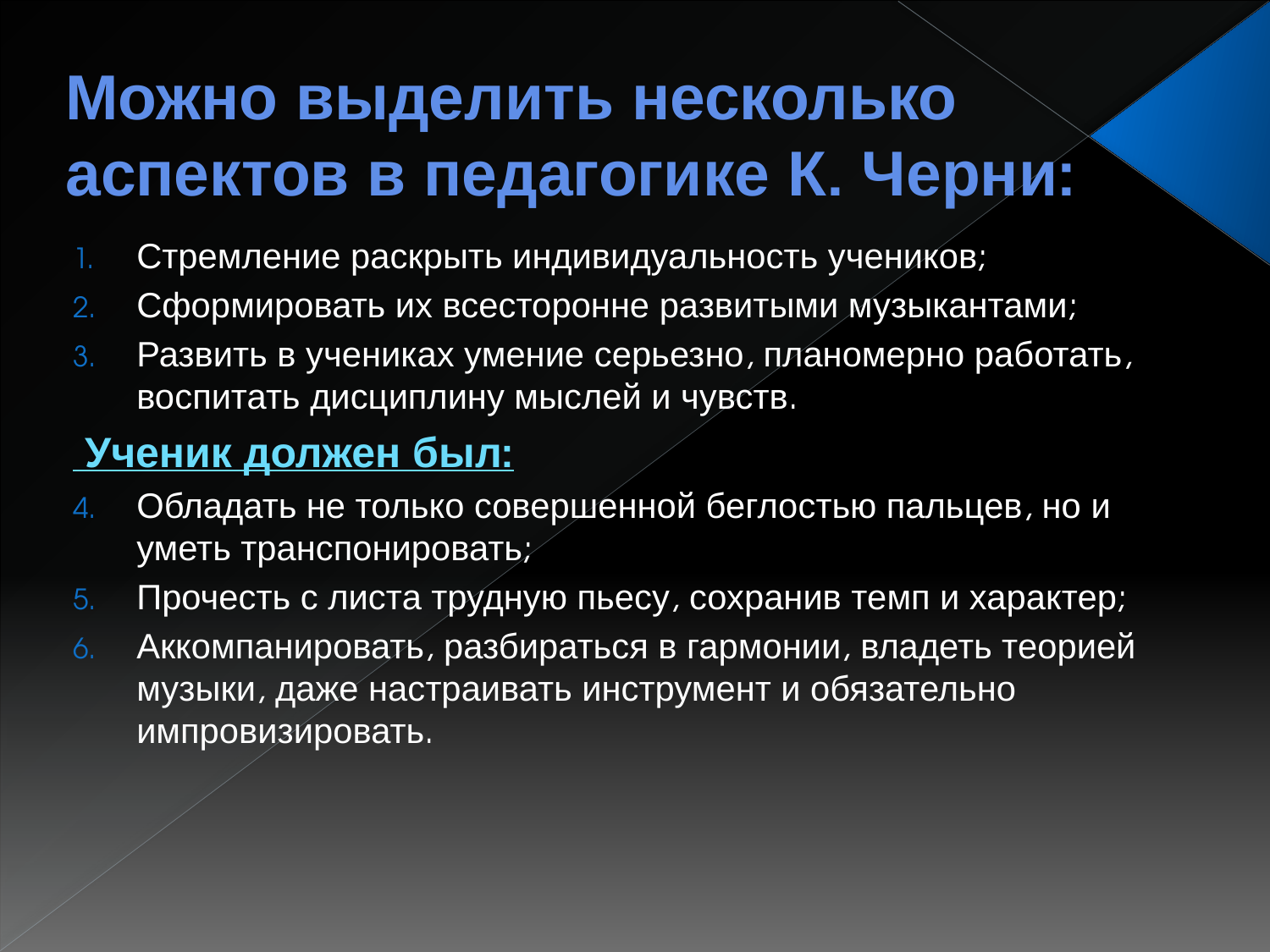

# Можно выделить несколько аспектов в педагогике К. Черни:
Стремление раскрыть индивидуальность учеников;
Сформировать их всесторонне развитыми музыкантами;
Развить в учениках умение серьезно, планомерно работать, воспитать дисциплину мыслей и чувств.
 Ученик должен был:
Обладать не только совершенной беглостью пальцев, но и уметь транспонировать;
Прочесть с листа трудную пьесу, сохранив темп и характер;
Аккомпанировать, разбираться в гармонии, владеть теорией музыки, даже настраивать инструмент и обязательно импровизировать.